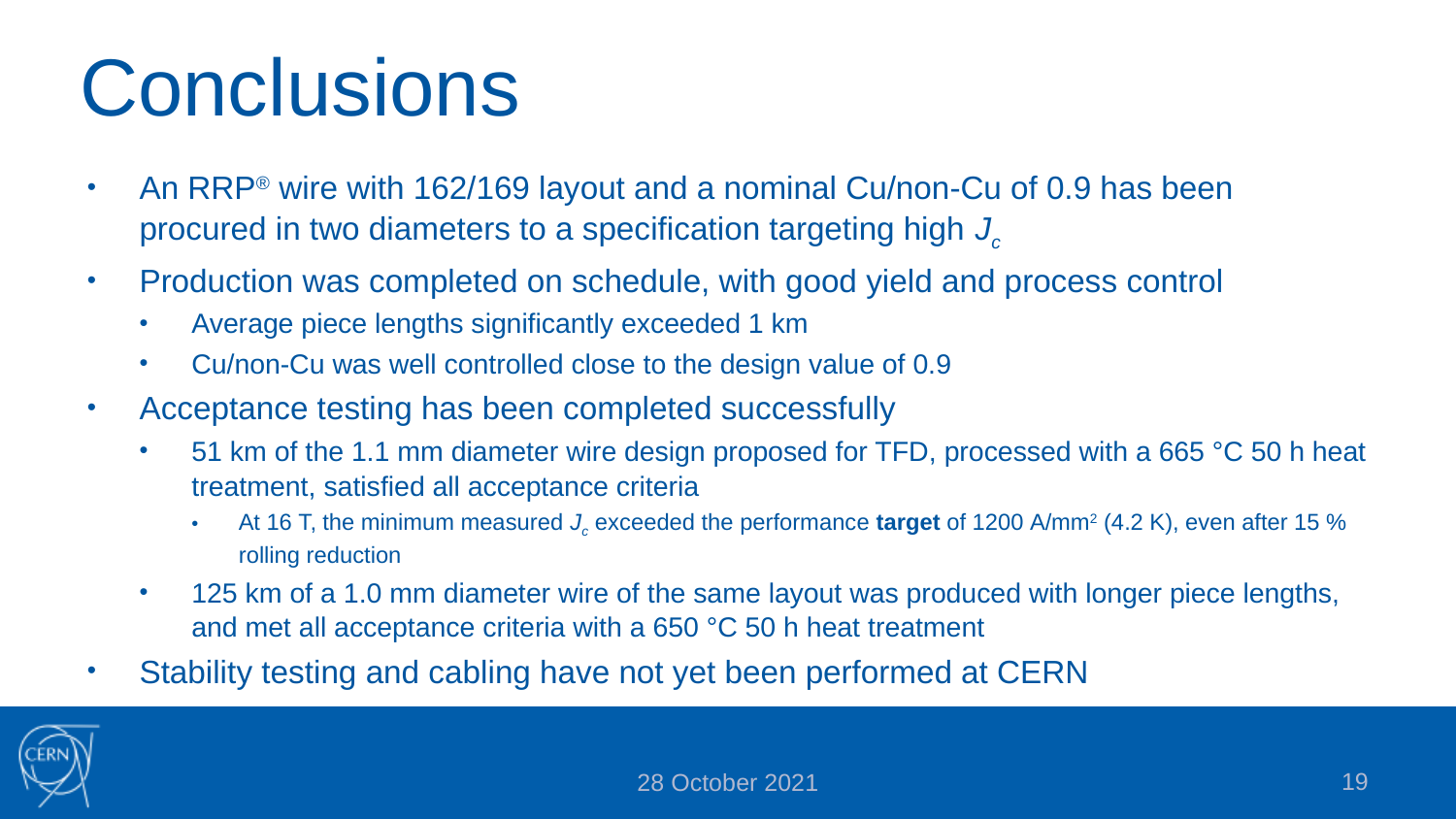

# Conclusions
An RRP® wire with 162/169 layout and a nominal Cu/non-Cu of 0.9 has been procured in two diameters to a specification targeting high Jc
Production was completed on schedule, with good yield and process control
Average piece lengths significantly exceeded 1 km
Cu/non-Cu was well controlled close to the design value of 0.9
Acceptance testing has been completed successfully
51 km of the 1.1 mm diameter wire design proposed for TFD, processed with a 665 °C 50 h heat treatment, satisfied all acceptance criteria
At 16 T, the minimum measured Jc exceeded the performance target of 1200 A/mm2 (4.2 K), even after 15 % rolling reduction
125 km of a 1.0 mm diameter wire of the same layout was produced with longer piece lengths, and met all acceptance criteria with a 650 °C 50 h heat treatment
Stability testing and cabling have not yet been performed at CERN
19
28 October 2021